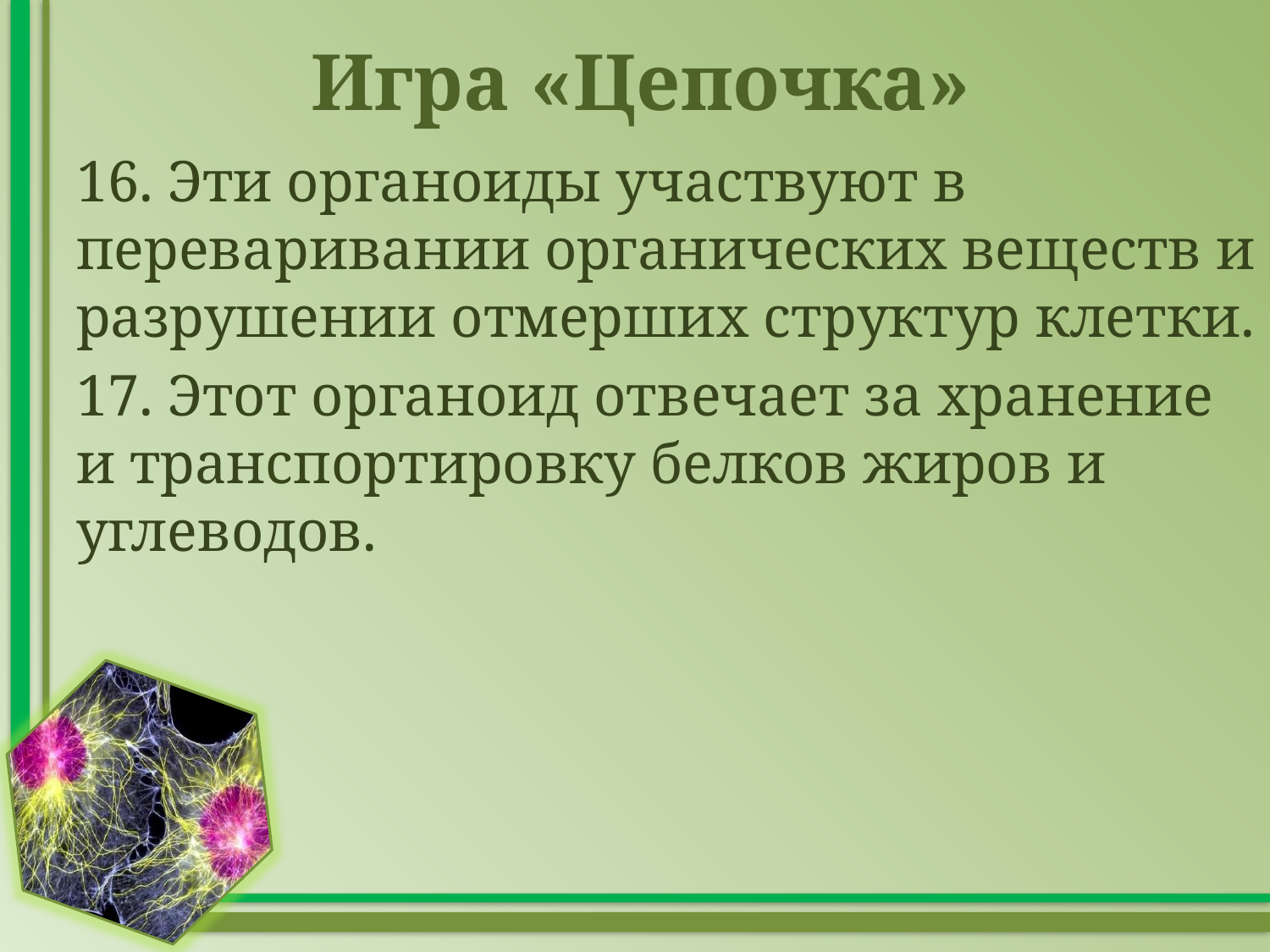

# Игра «Цепочка»
16. Эти органоиды участвуют в переваривании органических веществ и разрушении отмерших структур клетки.
17. Этот органоид отвечает за хранение и транспортировку белков жиров и углеводов.